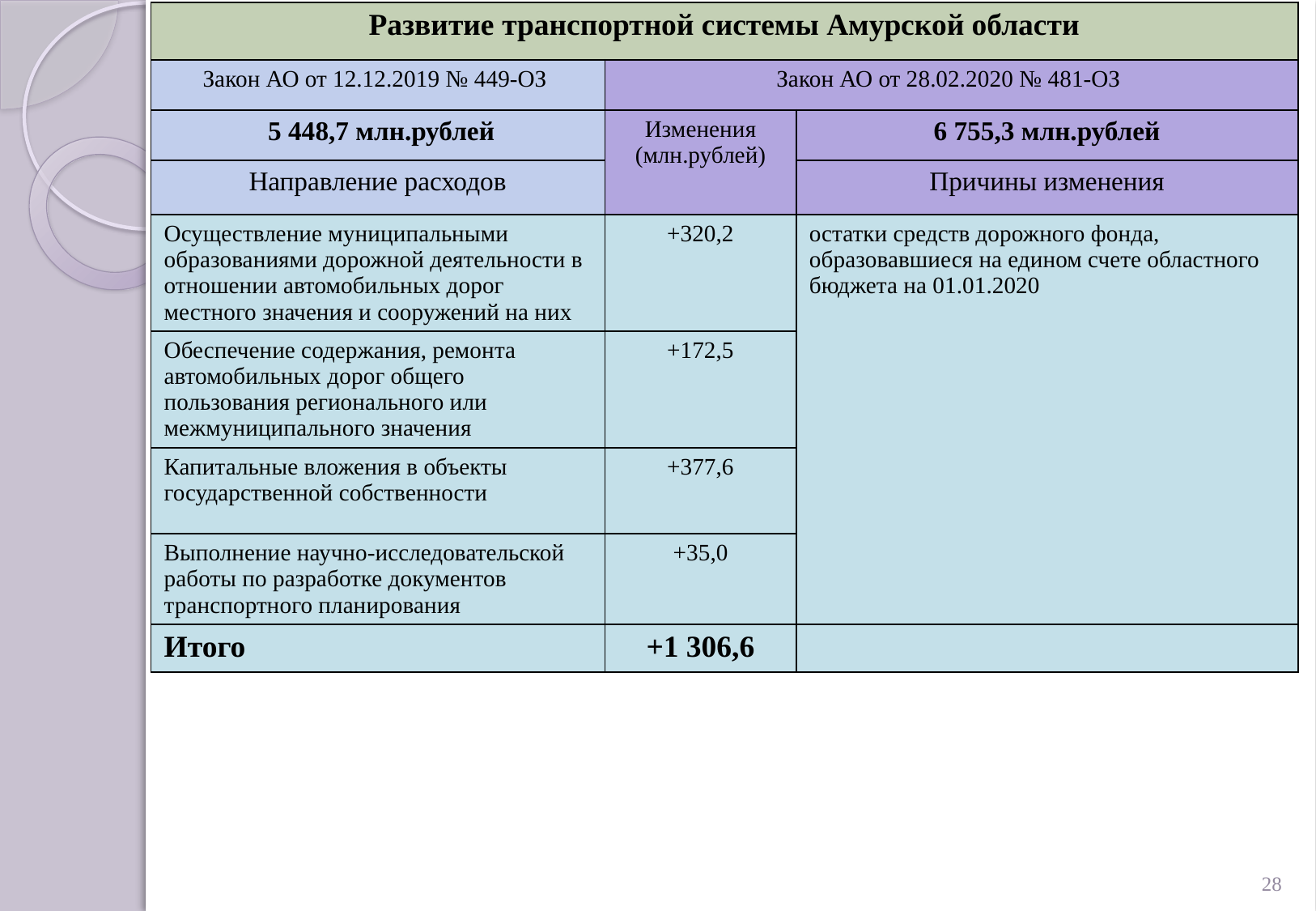

| Развитие транспортной системы Амурской области |  |  |
| --- | --- | --- |
| Закон АО от 12.12.2019 № 449-ОЗ | Закон АО от 28.02.2020 № 481-ОЗ |  |
| 5 448,7 млн.рублей | Изменения (млн.рублей) | 6 755,3 млн.рублей |
| Направление расходов |  | Причины изменения |
| Осуществление муниципальными образованиями дорожной деятельности в отношении автомобильных дорог местного значения и сооружений на них | +320,2 | остатки средств дорожного фонда, образовавшиеся на едином счете областного бюджета на 01.01.2020 |
| Обеспечение содержания, ремонта автомобильных дорог общего пользования регионального или межмуниципального значения | +172,5 |  |
| Капитальные вложения в объекты государственной собственности | +377,6 |  |
| Выполнение научно-исследовательской работы по разработке документов транспортного планирования | +35,0 |  |
| Итого | +1 306,6 |  |
28